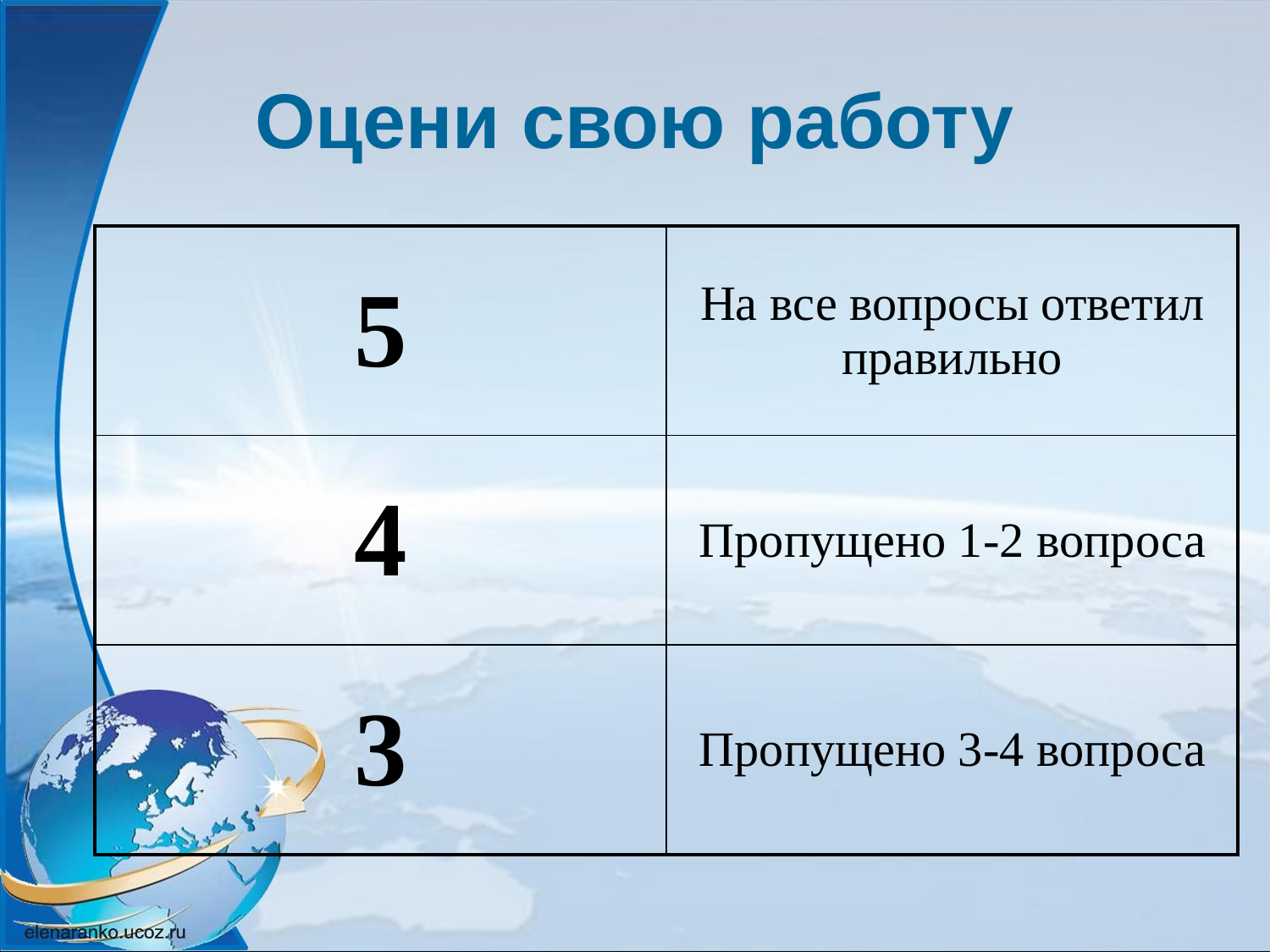

# Оцени свою работу
| 5 | На все вопросы ответил правильно |
| --- | --- |
| 4 | Пропущено 1-2 вопроса |
| 3 | Пропущено 3-4 вопроса |